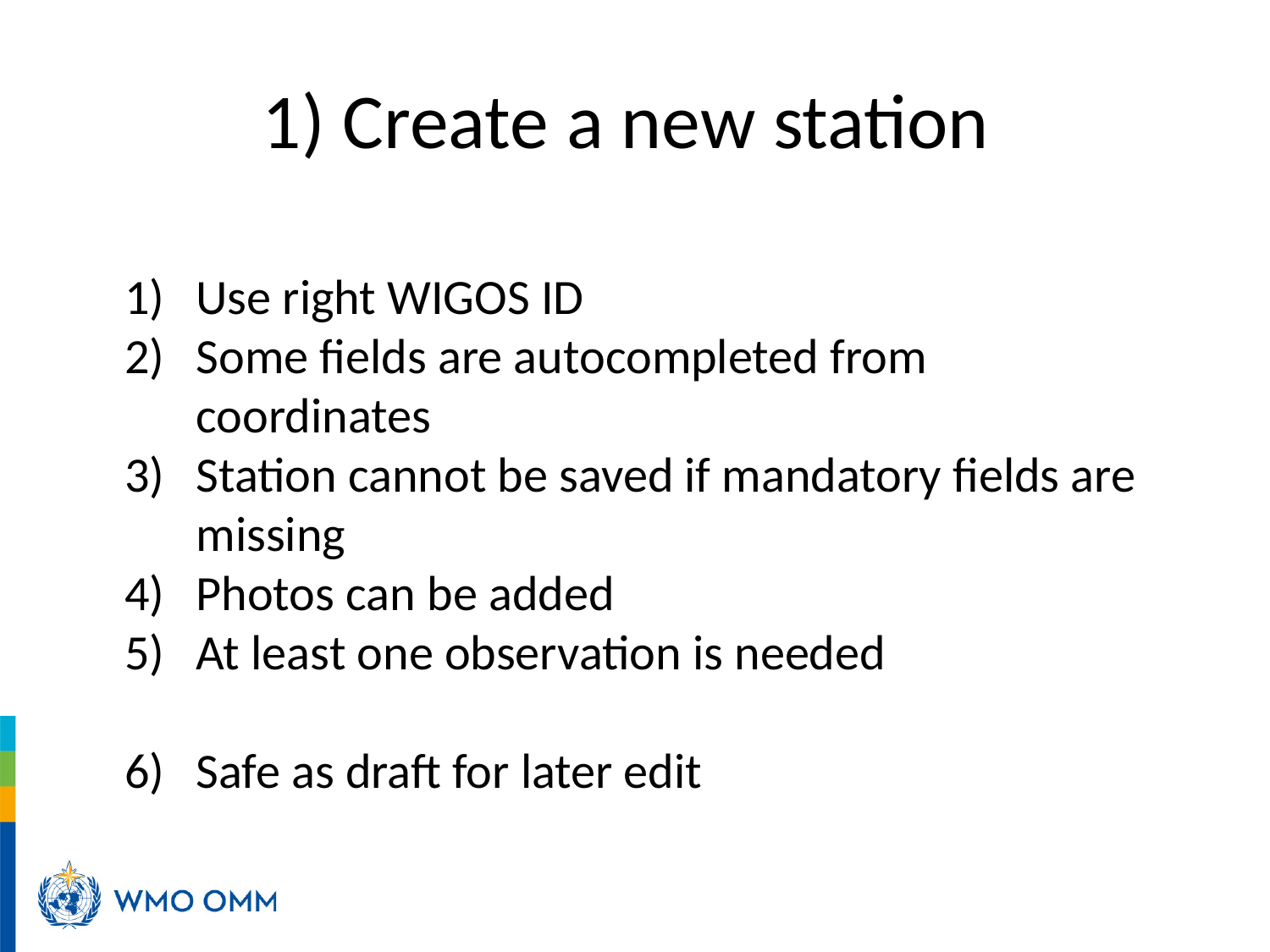

# 1) Create a new station
Use right WIGOS ID
Some fields are autocompleted from coordinates
Station cannot be saved if mandatory fields are missing
Photos can be added
At least one observation is needed

Safe as draft for later edit